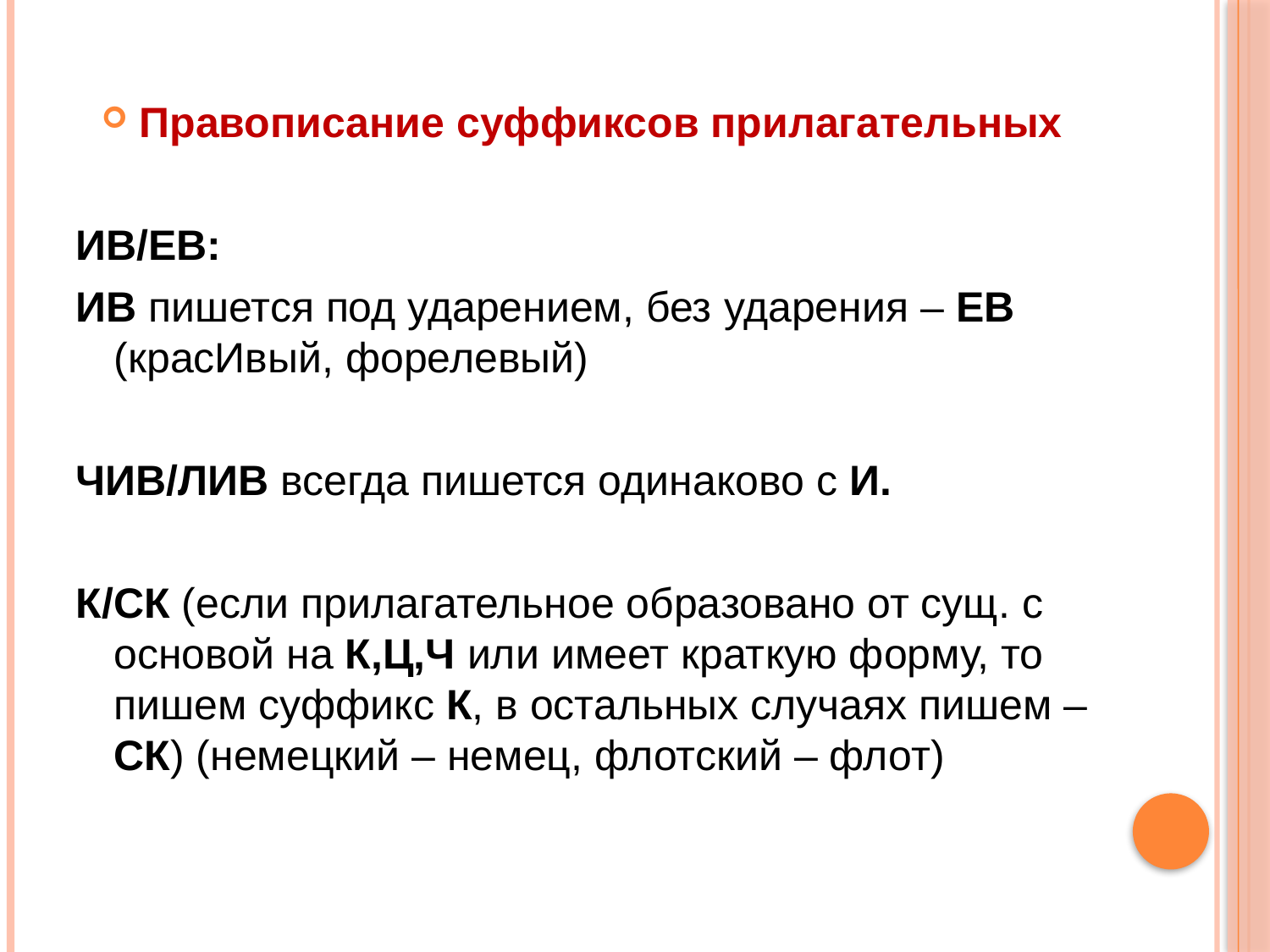

Правописание суффиксов прилагательных

ИВ/ЕВ:
ИВ пишется под ударением, без ударения – ЕВ (красИвый, форелевый)

ЧИВ/ЛИВ всегда пишется одинаково с И.

К/СК (если прилагательное образовано от сущ. с основой на К,Ц,Ч или имеет краткую форму, то пишем суффикс К, в остальных случаях пишем – СК) (немецкий – немец, флотский – флот)